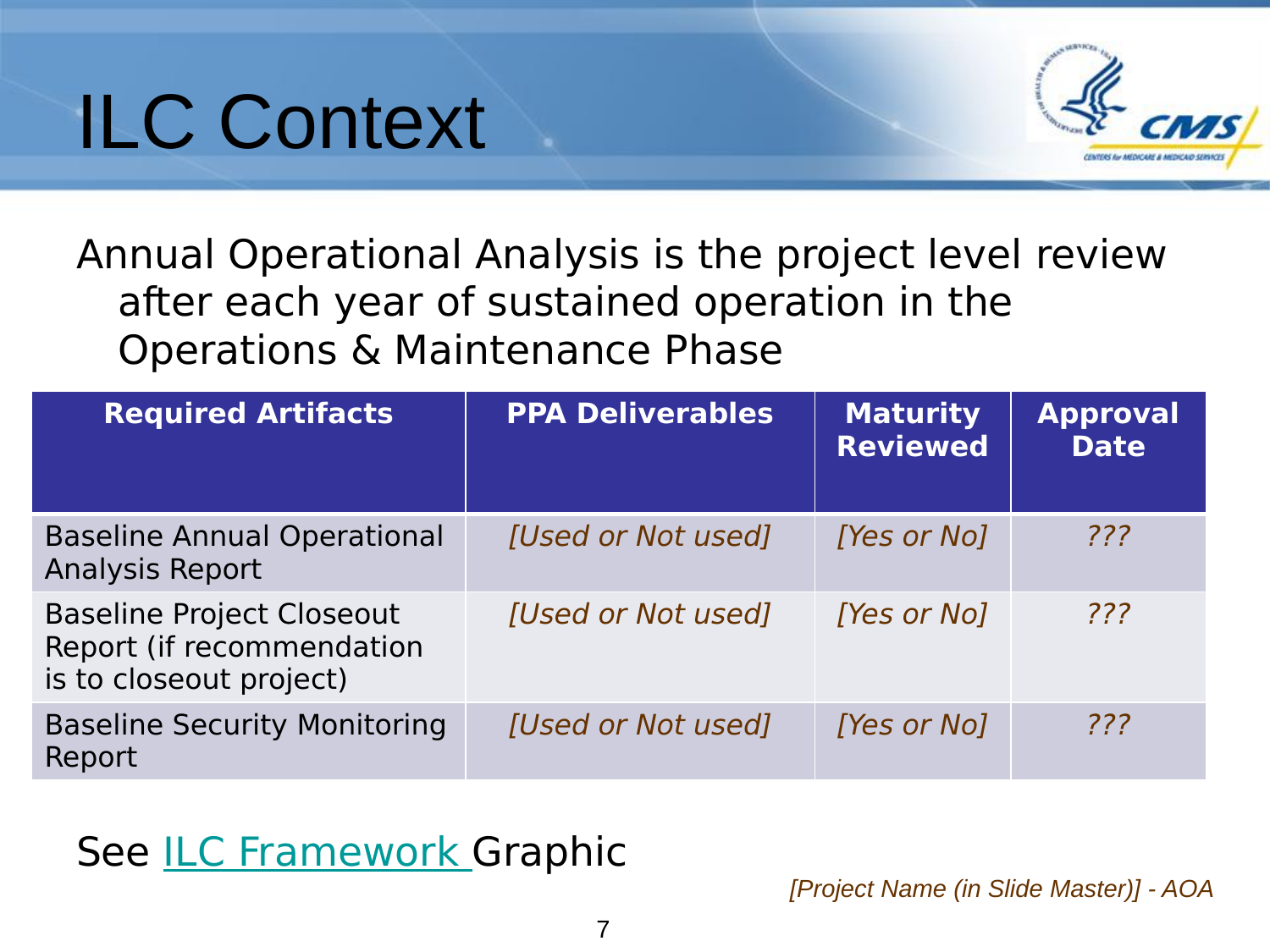

# ILC Context
Annual Operational Analysis is the project level review after each year of sustained operation in the Operations & Maintenance Phase

See ILC Framework Graphic
| Required Artifacts | PPA Deliverables | Maturity Reviewed | Approval Date |
| --- | --- | --- | --- |
| Baseline Annual Operational Analysis Report | [Used or Not used] | [Yes or No] | ??? |
| Baseline Project Closeout Report (if recommendation is to closeout project) | [Used or Not used] | [Yes or No] | ??? |
| Baseline Security Monitoring Report | [Used or Not used] | [Yes or No] | ??? |
[Project Name (in Slide Master)] - AOA
7